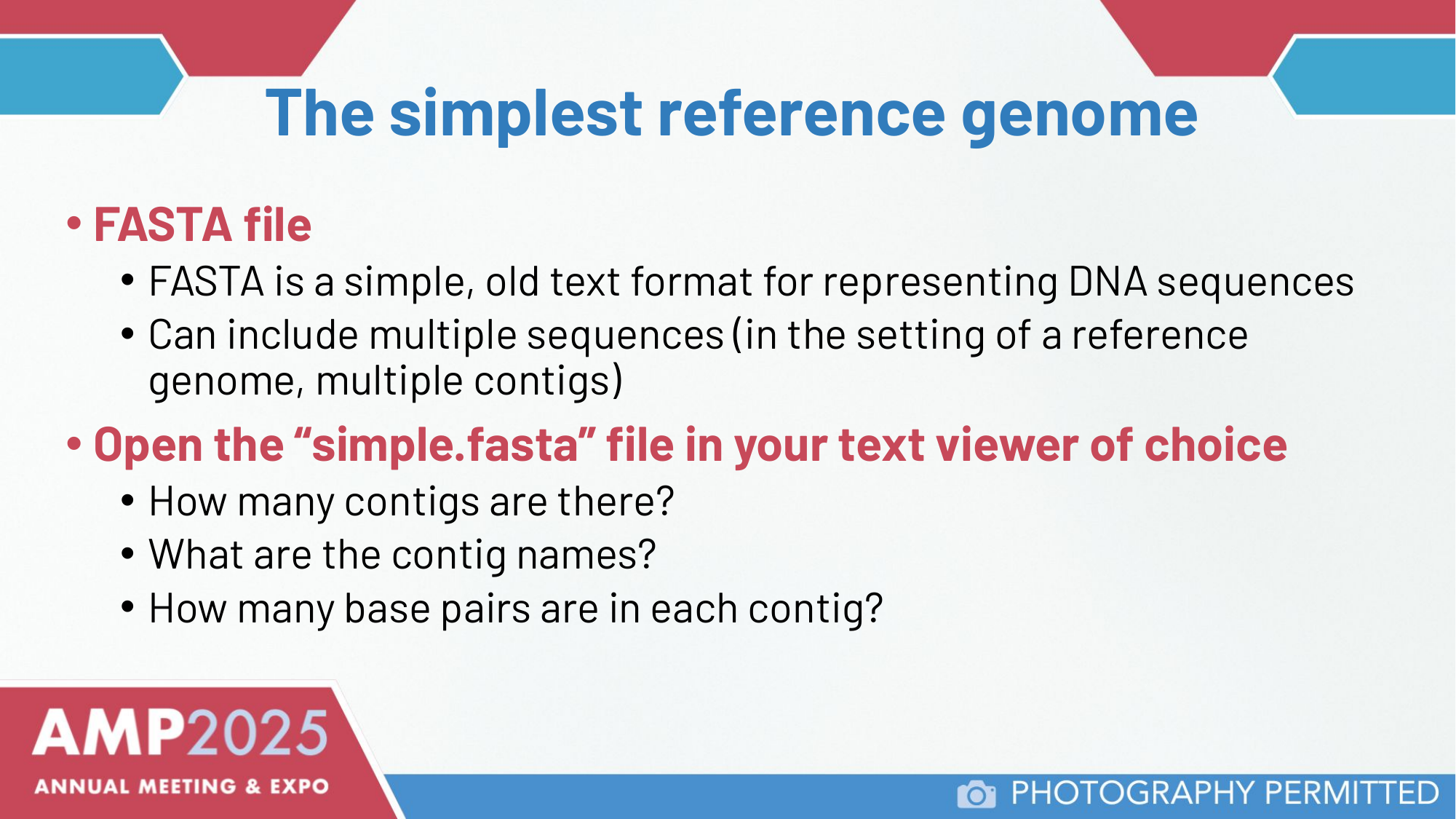

# The simplest reference genome
FASTA file
FASTA is a simple, old text format for representing DNA sequences
Can include multiple sequences (in the setting of a reference genome, multiple contigs)
Open the “simple.fasta” file in your text viewer of choice
How many contigs are there?
What are the contig names?
How many base pairs are in each contig?